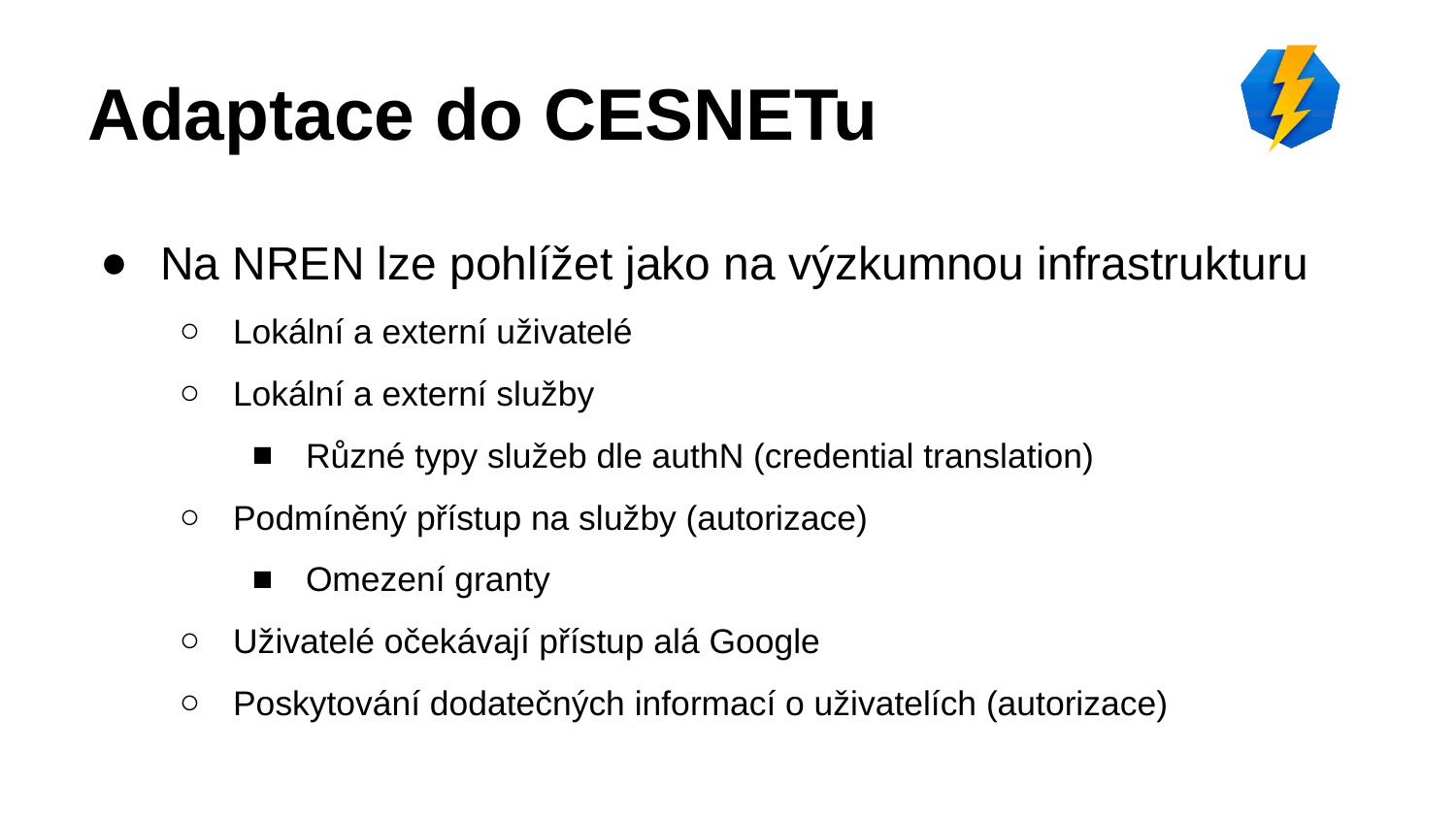

# Adaptace do CESNETu
Na NREN lze pohlížet jako na výzkumnou infrastrukturu
Lokální a externí uživatelé
Lokální a externí služby
Různé typy služeb dle authN (credential translation)
Podmíněný přístup na služby (autorizace)
Omezení granty
Uživatelé očekávají přístup alá Google
Poskytování dodatečných informací o uživatelích (autorizace)